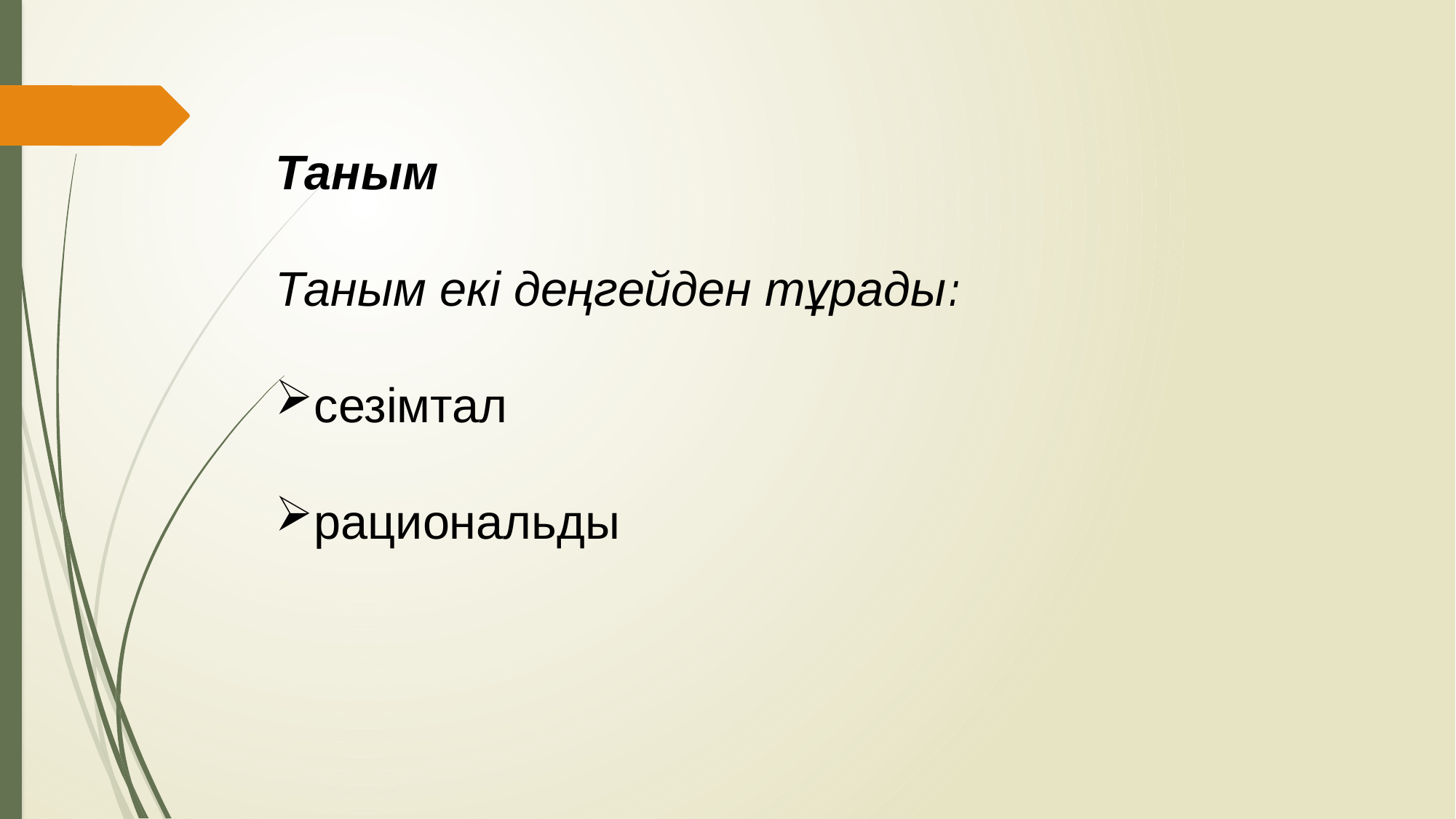

Таным

Таным екі деңгейден тұрады:

сезімтал

рациональды